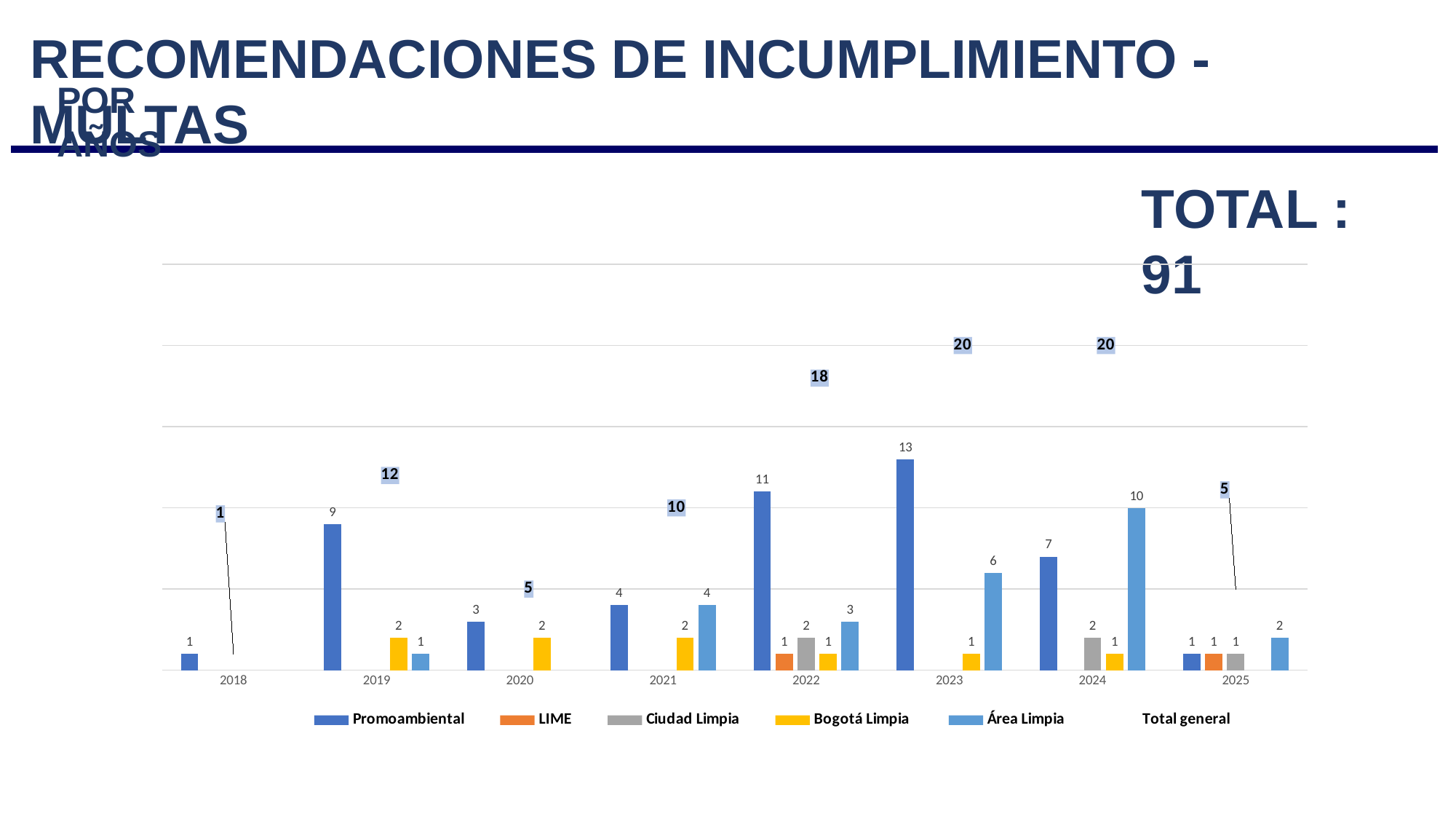

Recomendaciones de Incumplimiento - MULTAS

Por años
Total : 91

### Chart

| Category | Promoambiental | LIME | Ciudad Limpia | Bogotá Limpia  | Área Limpia  | Total general |
|---|---|---|---|---|---|---|
| 2018 | 1.0 | None | None | None | None | 1.0 |
| 2019 | 9.0 | None | None | 2.0 | 1.0 | 12.0 |
| 2020 | 3.0 | None | None | 2.0 | None | 5.0 |
| 2021 | 4.0 | None | None | 2.0 | 4.0 | 10.0 |
| 2022 | 11.0 | 1.0 | 2.0 | 1.0 | 3.0 | 18.0 |
| 2023 | 13.0 | None | None | 1.0 | 6.0 | 20.0 |
| 2024 | 7.0 | None | 2.0 | 1.0 | 10.0 | 20.0 |
| 2025 | 1.0 | 1.0 | 1.0 | None | 2.0 | 5.0 |